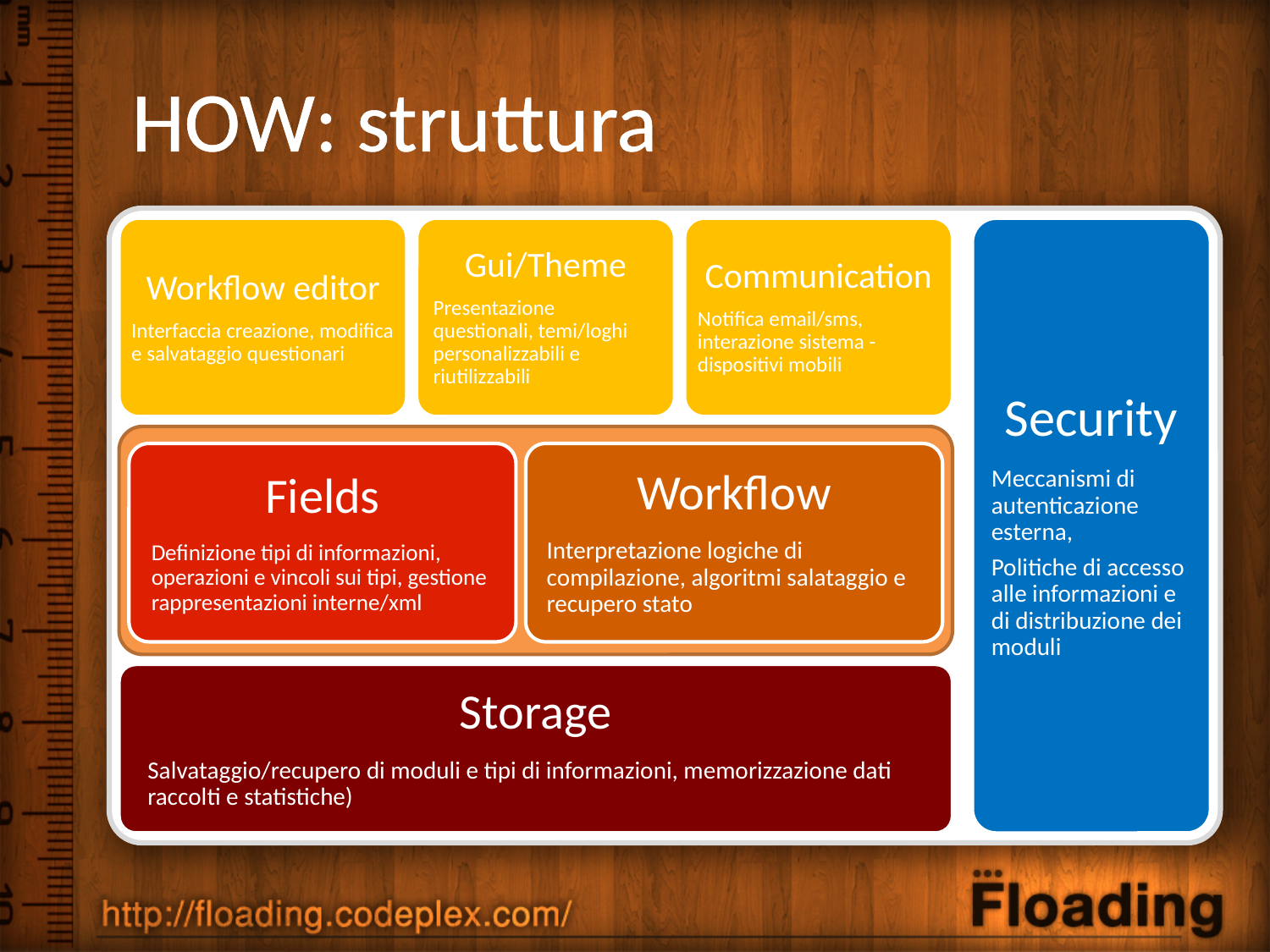

# HOW: struttura

Workflow editor
Interfaccia creazione, modifica e salvataggio questionari

Gui/Theme
Presentazione questionali, temi/loghi personalizzabili e riutilizzabili

Communication
Notifica email/sms,  interazione sistema - dispositivi mobili

Security
Meccanismi di autenticazione esterna,
Politiche di accesso alle informazioni e di distribuzione dei moduli

Workflow
Interpretazione logiche di compilazione, algoritmi salataggio e recupero stato

Fields
Definizione tipi di informazioni, operazioni e vincoli sui tipi, gestione rappresentazioni interne/xml

Storage
Salvataggio/recupero di moduli e tipi di informazioni, memorizzazione dati raccolti e statistiche)